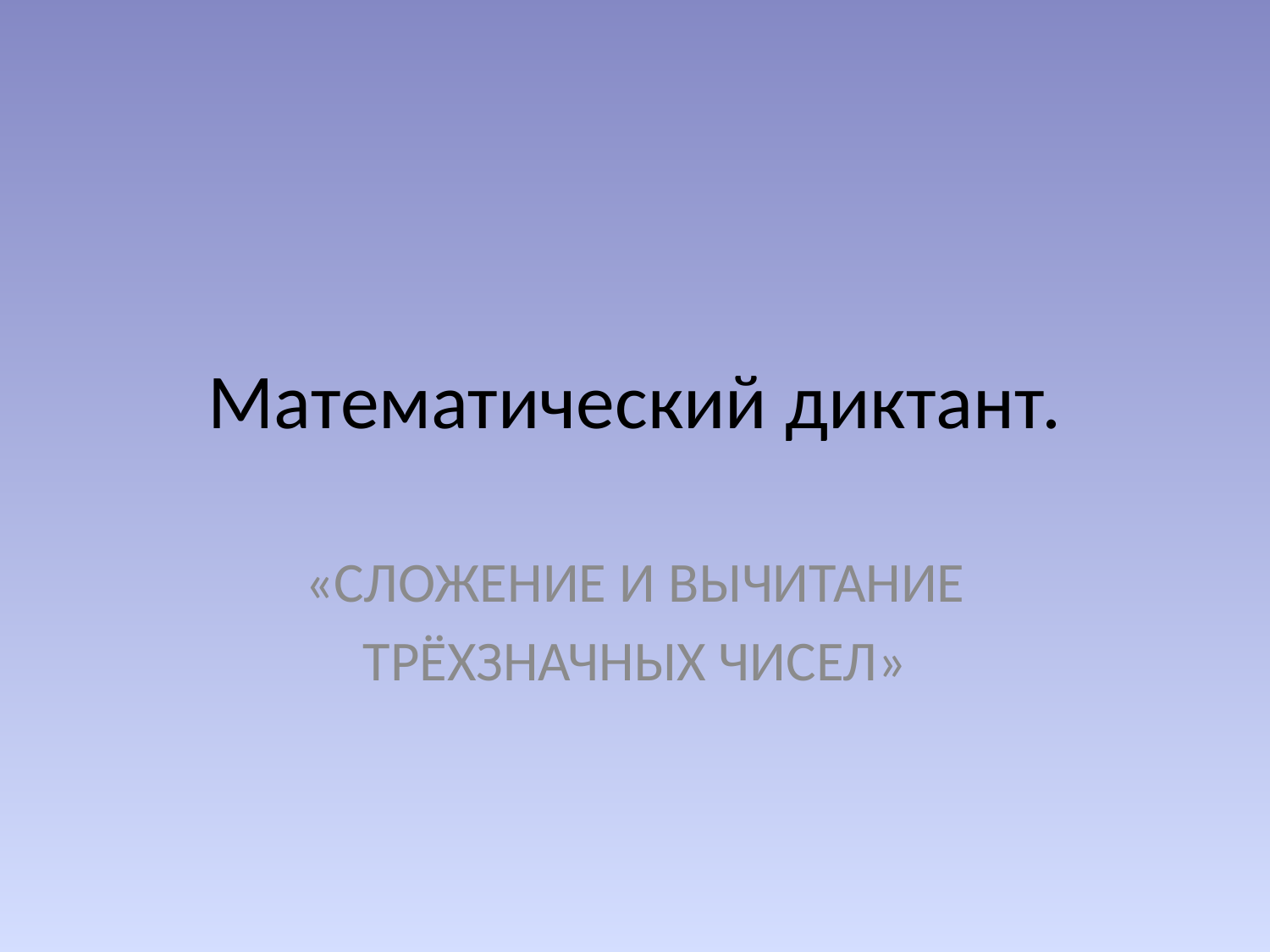

# Математический диктант.
«СЛОЖЕНИЕ И ВЫЧИТАНИЕ
ТРЁХЗНАЧНЫХ ЧИСЕЛ»